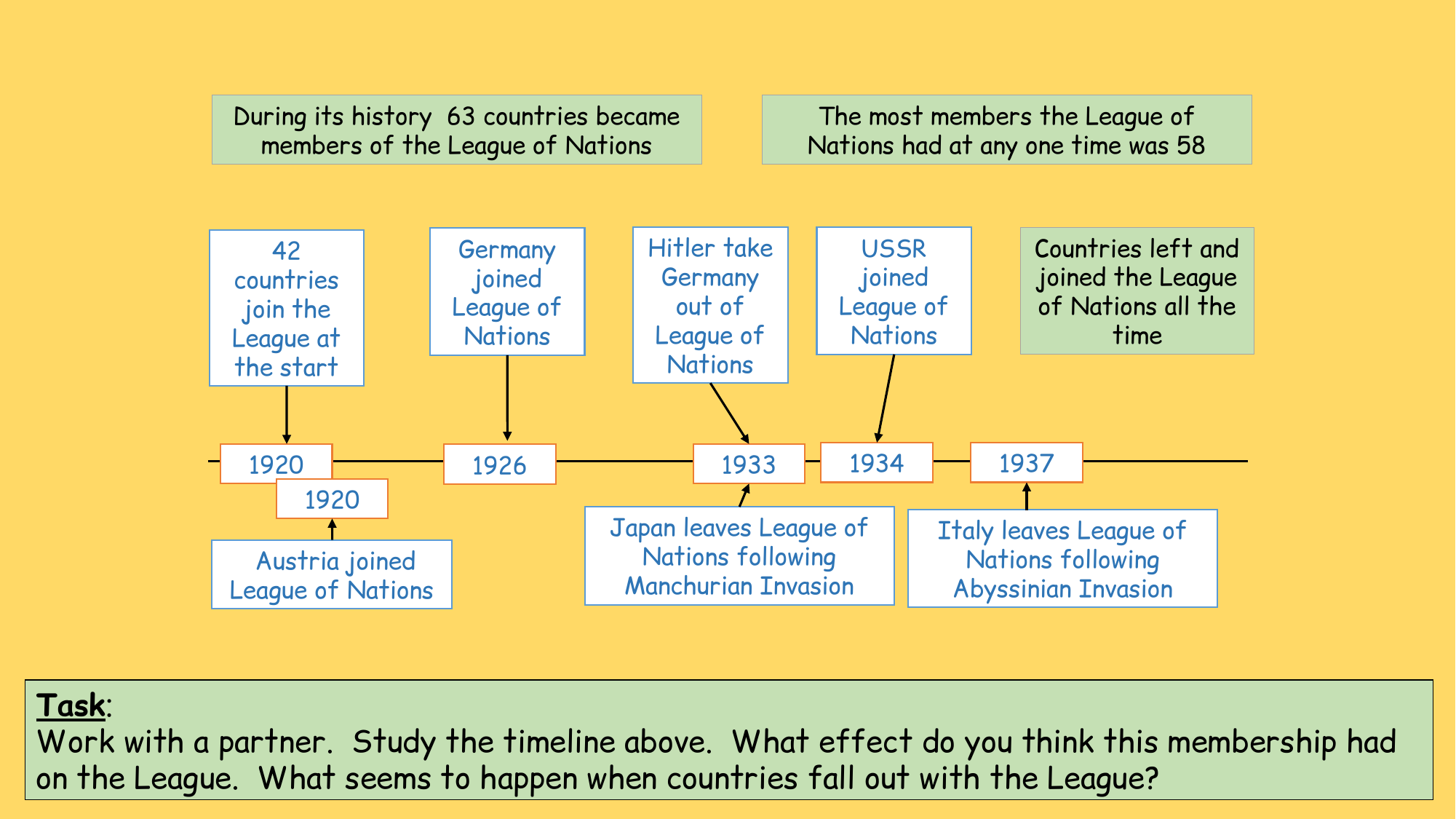

The most members the League of Nations had at any one time was 58
During its history  63 countries became members of the League of Nations
Hitler take Germany out of League of Nations
USSR joined League of Nations
Countries left and joined the League of Nations all the time
Germany joined League of Nations
42 countries join the League at the start
1934
1937
1920
1933
1926
1920
Japan leaves League of Nations following Manchurian Invasion
Italy leaves League of Nations following Abyssinian Invasion
 Austria joined League of Nations
Task:
Work with a partner.  Study the timeline above.  What effect do you think this membership had on the League.  What seems to happen when countries fall out with the League?